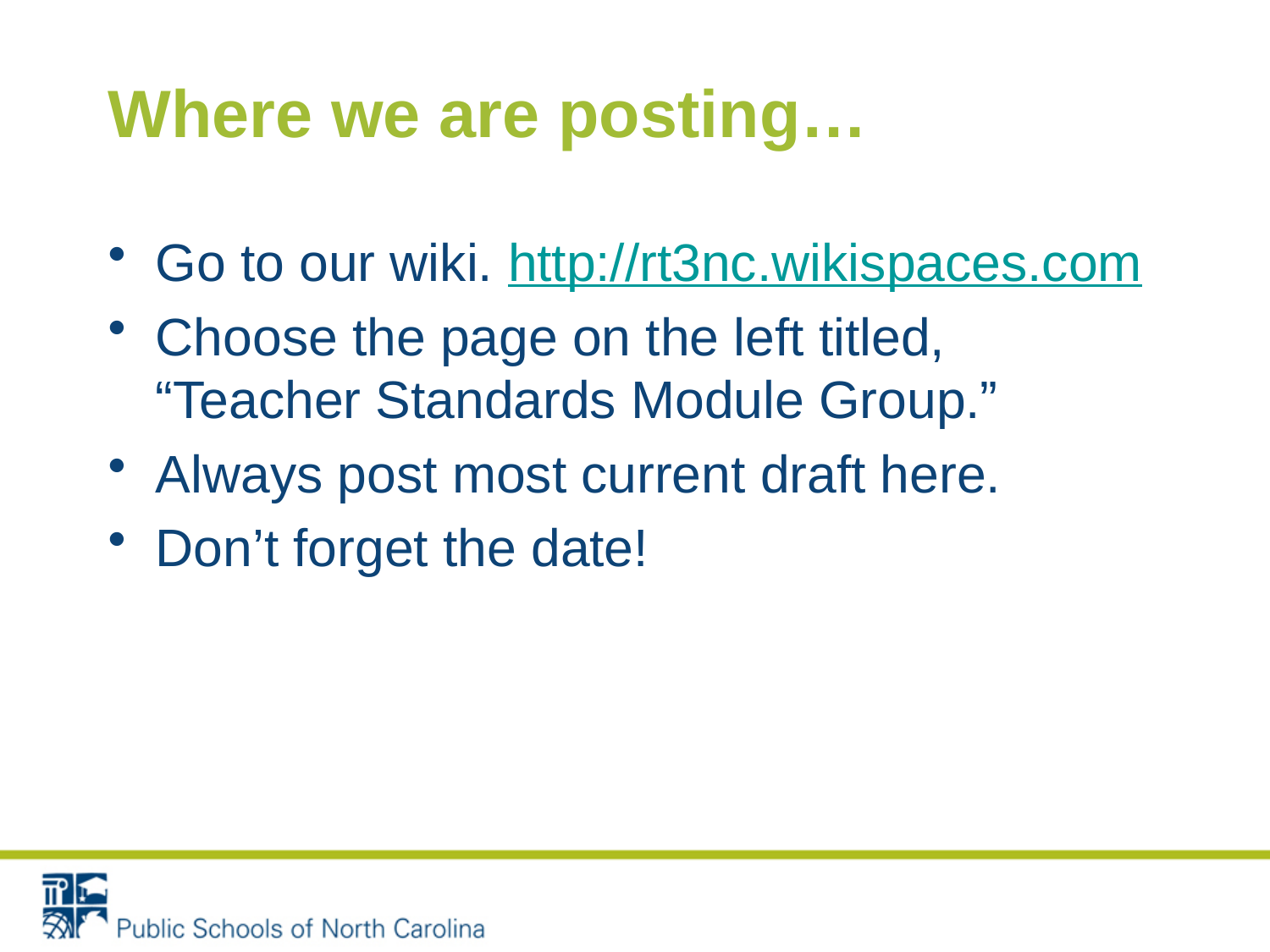

# Where we are posting…
Go to our wiki. http://rt3nc.wikispaces.com
Choose the page on the left titled, “Teacher Standards Module Group.”
Always post most current draft here.
Don’t forget the date!